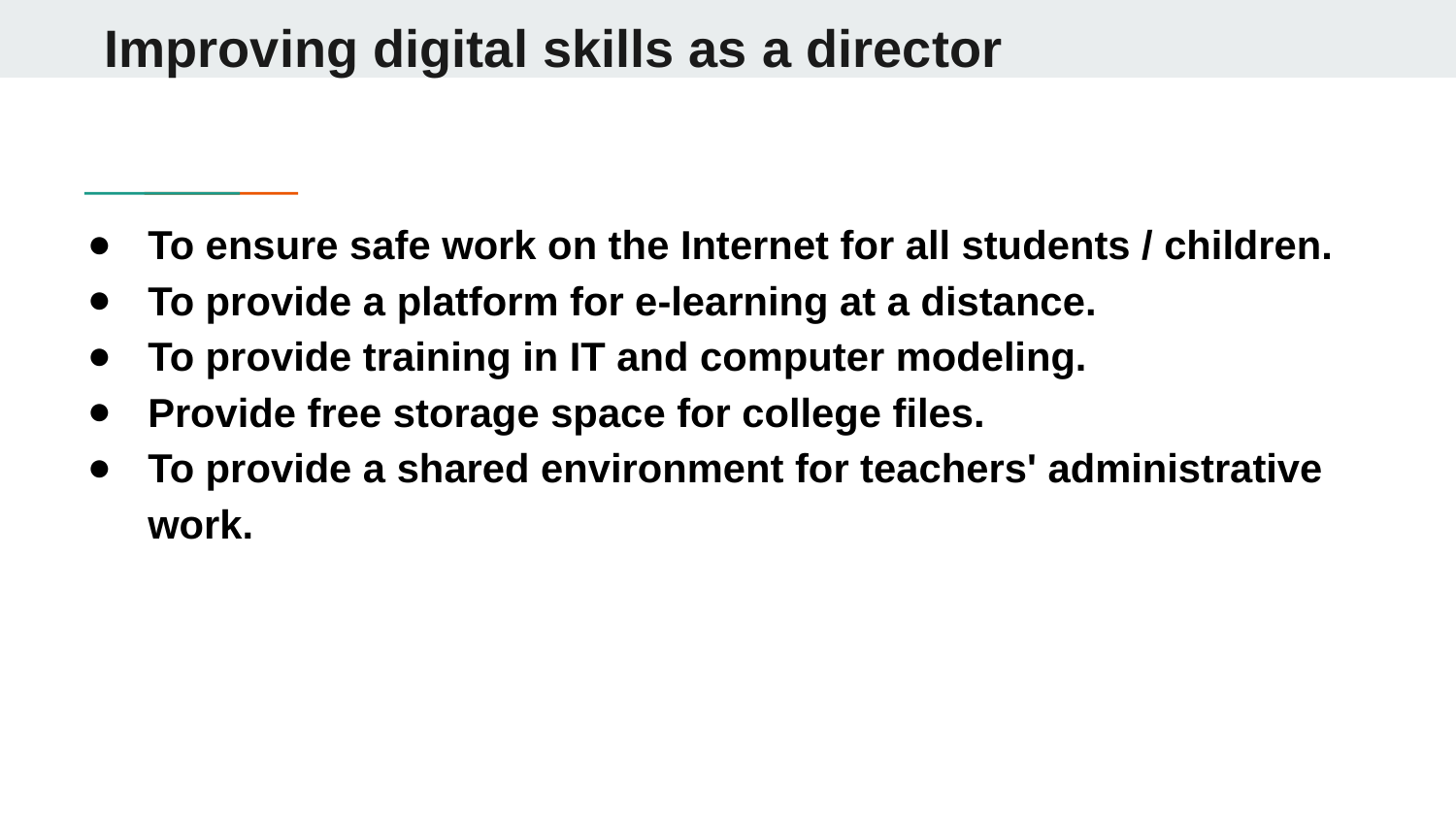

# Improving digital skills as a director
To ensure safe work on the Internet for all students / children.
To provide a platform for e-learning at a distance.
To provide training in IT and computer modeling.
Provide free storage space for college files.
To provide a shared environment for teachers' administrative work.